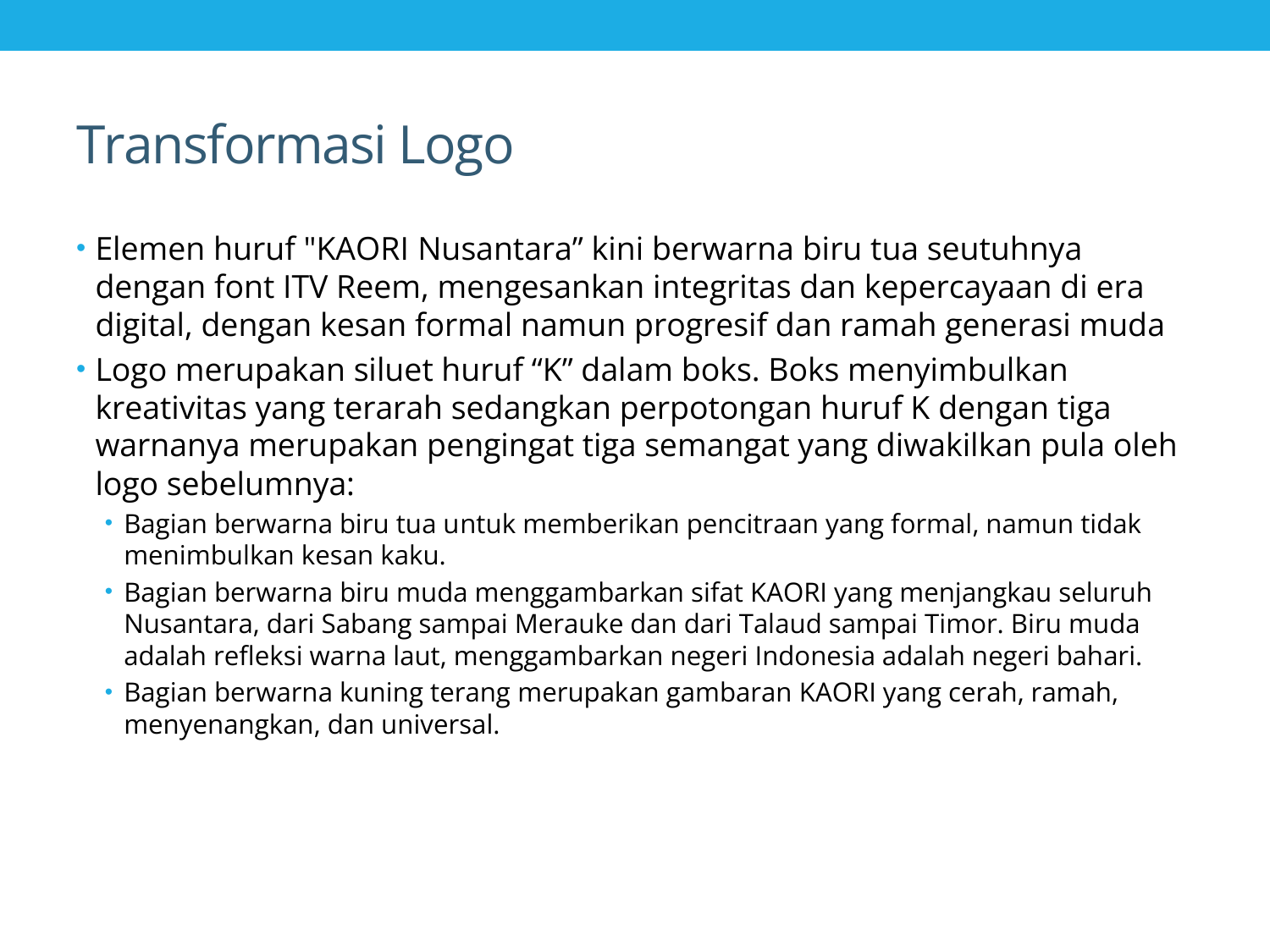

# Transformasi Logo
Elemen huruf "KAORI Nusantara” kini berwarna biru tua seutuhnya dengan font ITV Reem, mengesankan integritas dan kepercayaan di era digital, dengan kesan formal namun progresif dan ramah generasi muda
Logo merupakan siluet huruf “K” dalam boks. Boks menyimbulkan kreativitas yang terarah sedangkan perpotongan huruf K dengan tiga warnanya merupakan pengingat tiga semangat yang diwakilkan pula oleh logo sebelumnya:
Bagian berwarna biru tua untuk memberikan pencitraan yang formal, namun tidak menimbulkan kesan kaku.
Bagian berwarna biru muda menggambarkan sifat KAORI yang menjangkau seluruh Nusantara, dari Sabang sampai Merauke dan dari Talaud sampai Timor. Biru muda adalah refleksi warna laut, menggambarkan negeri Indonesia adalah negeri bahari.
Bagian berwarna kuning terang merupakan gambaran KAORI yang cerah, ramah, menyenangkan, dan universal.